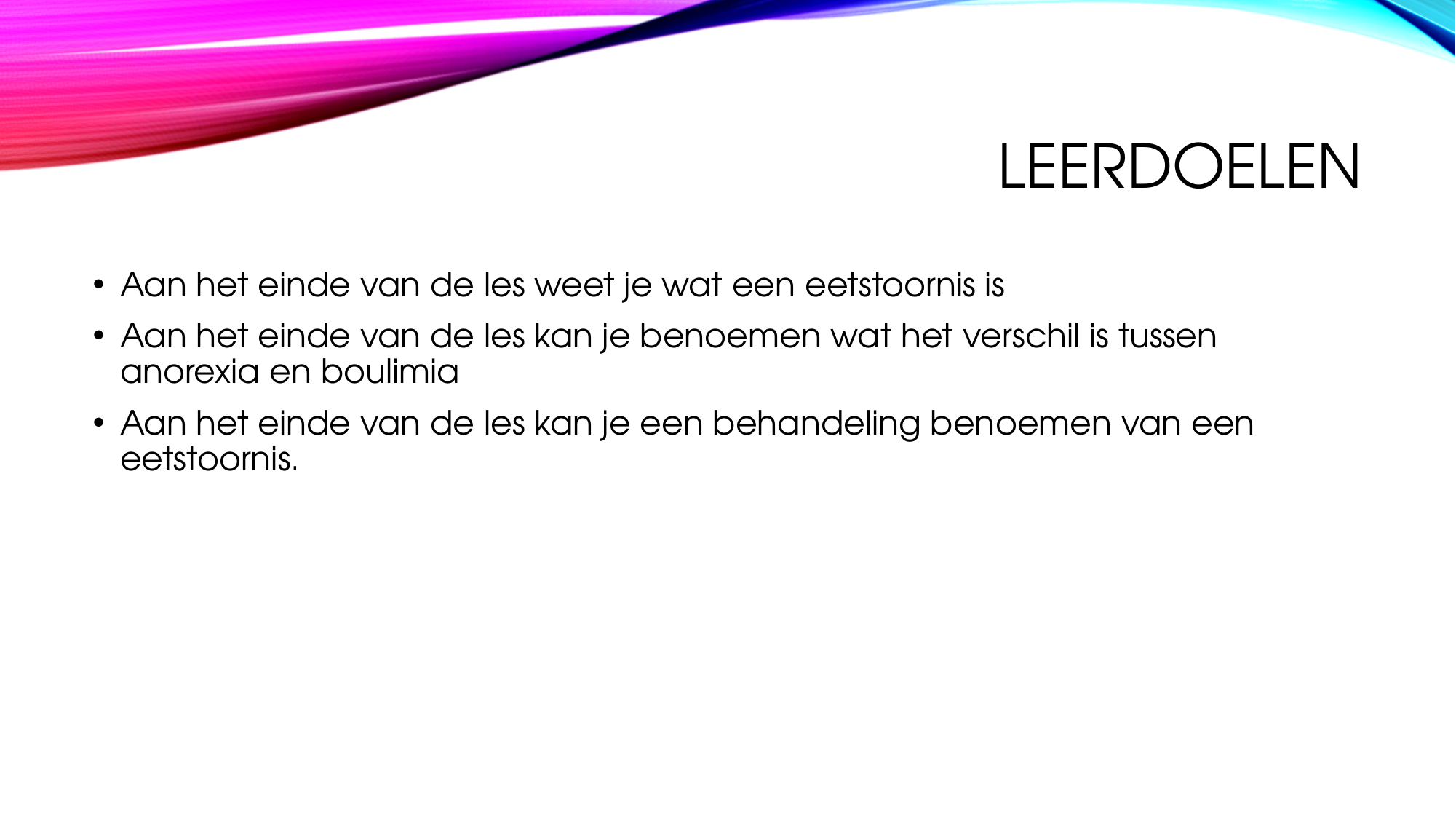

# Leerdoelen
Aan het einde van de les weet je wat een eetstoornis is
Aan het einde van de les kan je benoemen wat het verschil is tussen anorexia en boulimia
Aan het einde van de les kan je een behandeling benoemen van een eetstoornis.